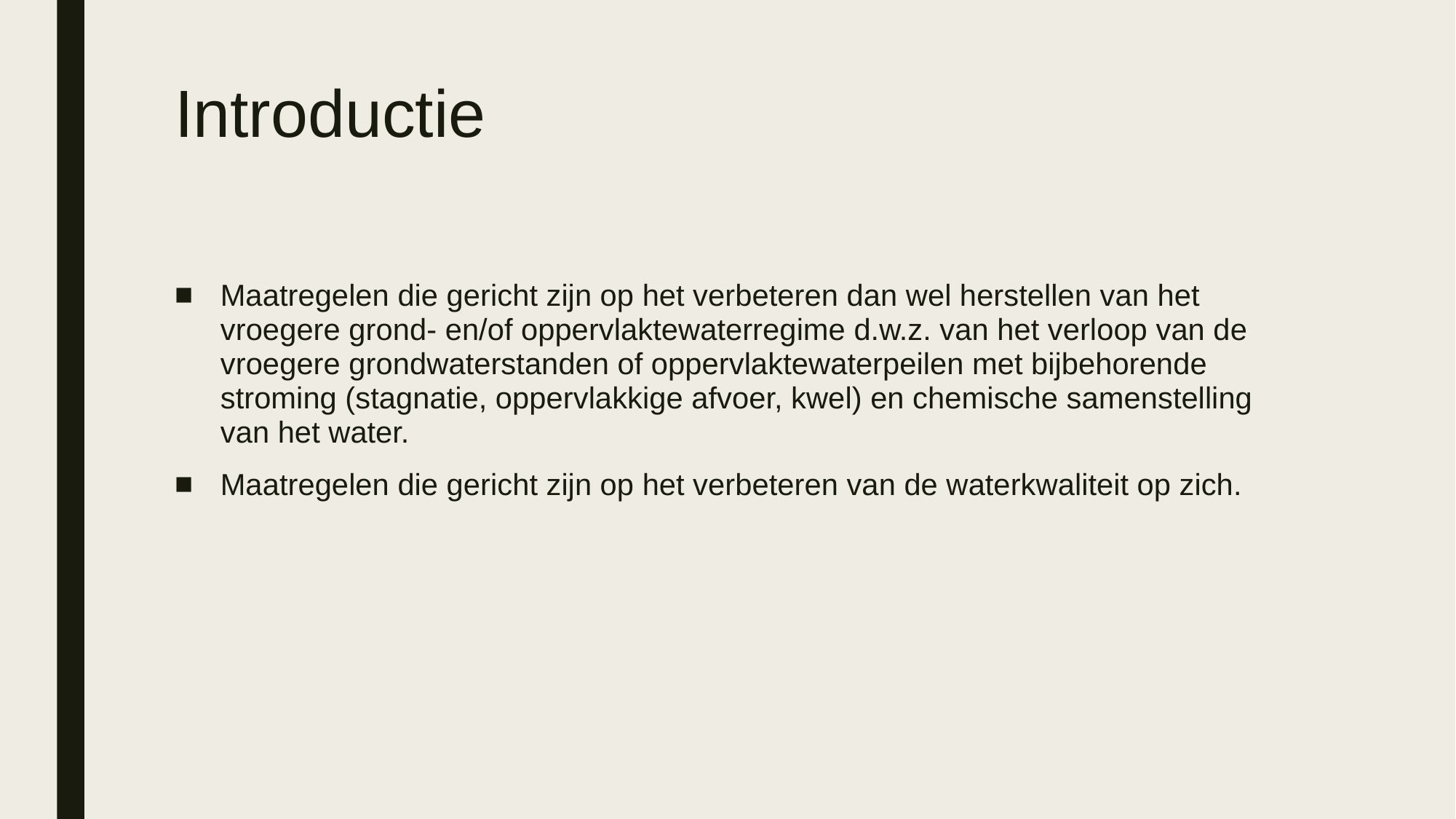

# Introductie
Maatregelen die gericht zijn op het verbeteren dan wel herstellen van het vroegere grond- en/of oppervlaktewaterregime d.w.z. van het verloop van de vroegere grondwaterstanden of oppervlaktewaterpeilen met bijbehorende stroming (stagnatie, oppervlakkige afvoer, kwel) en chemische samenstelling van het water.
Maatregelen die gericht zijn op het verbeteren van de waterkwaliteit op zich.